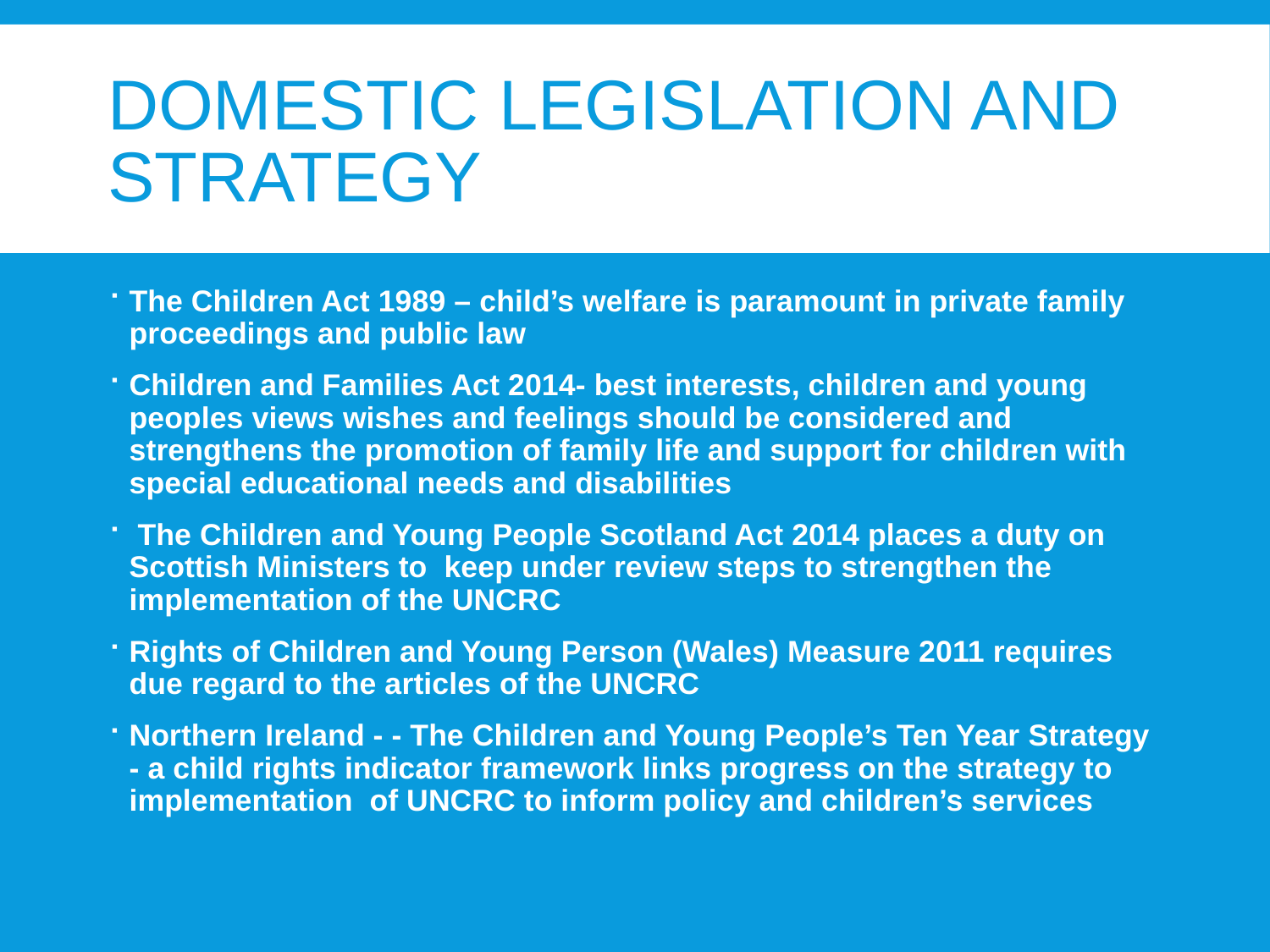

# Domestic legislation and strategy
The Children Act 1989 – child’s welfare is paramount in private family proceedings and public law
Children and Families Act 2014- best interests, children and young peoples views wishes and feelings should be considered and strengthens the promotion of family life and support for children with special educational needs and disabilities
 The Children and Young People Scotland Act 2014 places a duty on Scottish Ministers to  keep under review steps to strengthen the implementation of the UNCRC
Rights of Children and Young Person (Wales) Measure 2011 requires due regard to the articles of the UNCRC
Northern Ireland - - The Children and Young People’s Ten Year Strategy  - a child rights indicator framework links progress on the strategy to implementation  of UNCRC to inform policy and children’s services